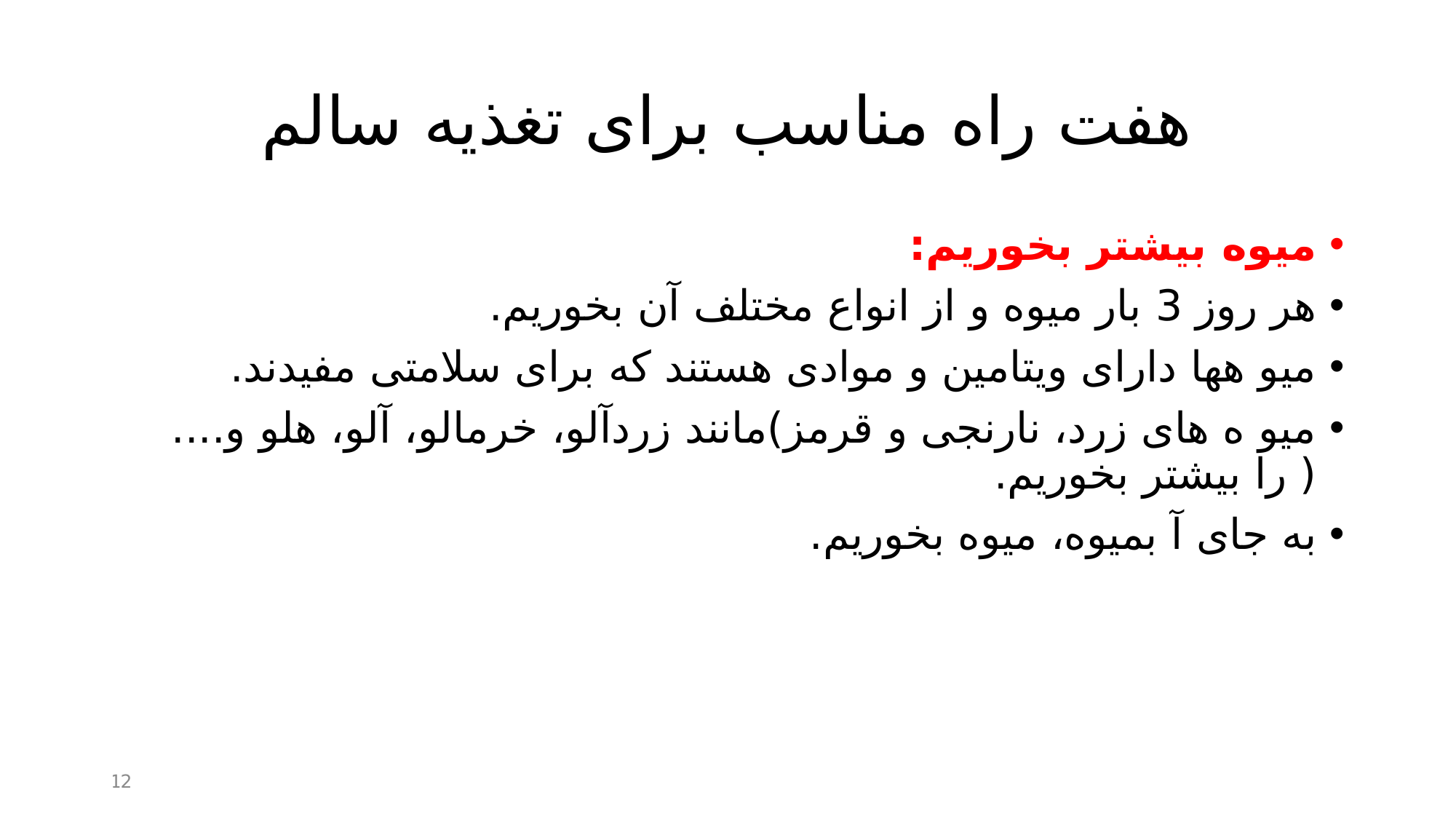

# هفت راه مناسب برای تغذیه سالم
میوه بیشتر بخوریم:
هر روز 3 بار میوه و از انواع مختلف آن بخوریم.
میو هها دارای ویتامین و موادی هستند که برای سلامتی مفیدند.
میو ه های زرد، نارنجی و قرمز)مانند زردآلو، خرمالو، آلو، هلو و....( را بیشتر بخوریم.
به جای آ بمیوه، میوه بخوریم.

12